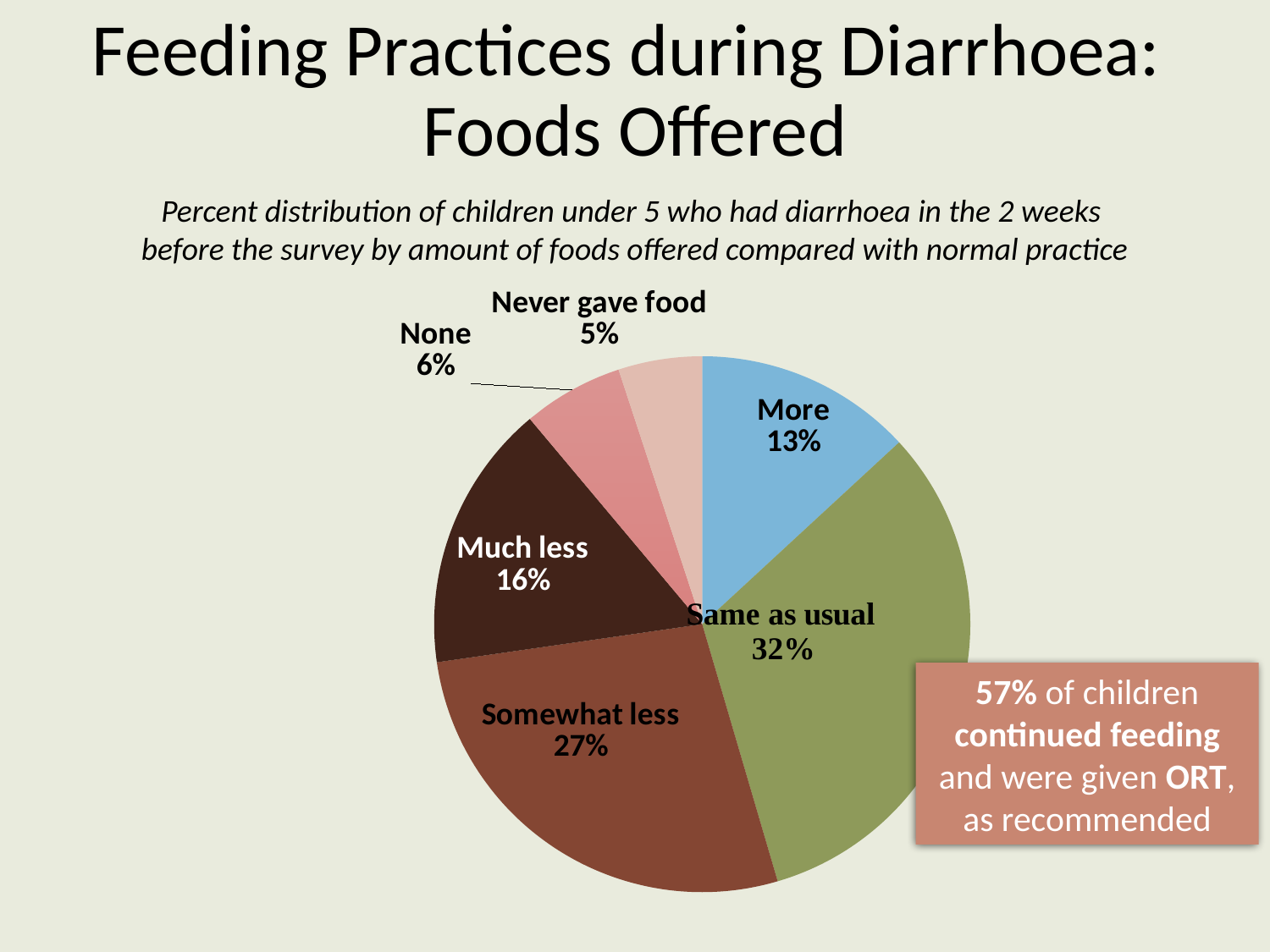

# Feeding Practices during Diarrhoea: Foods Offered
Percent distribution of children under 5 who had diarrhoea in the 2 weeks
before the survey by amount of foods offered compared with normal practice

### Chart

| Category | Sales |
|---|---|
| More | 13.0 |
| Same as usual | 32.0 |
| Somewhat less | 27.0 |
| Much less | 16.0 |
| None | 6.0 |
| Never gave food | 5.0 |
57% of children continued feeding and were given ORT, as recommended